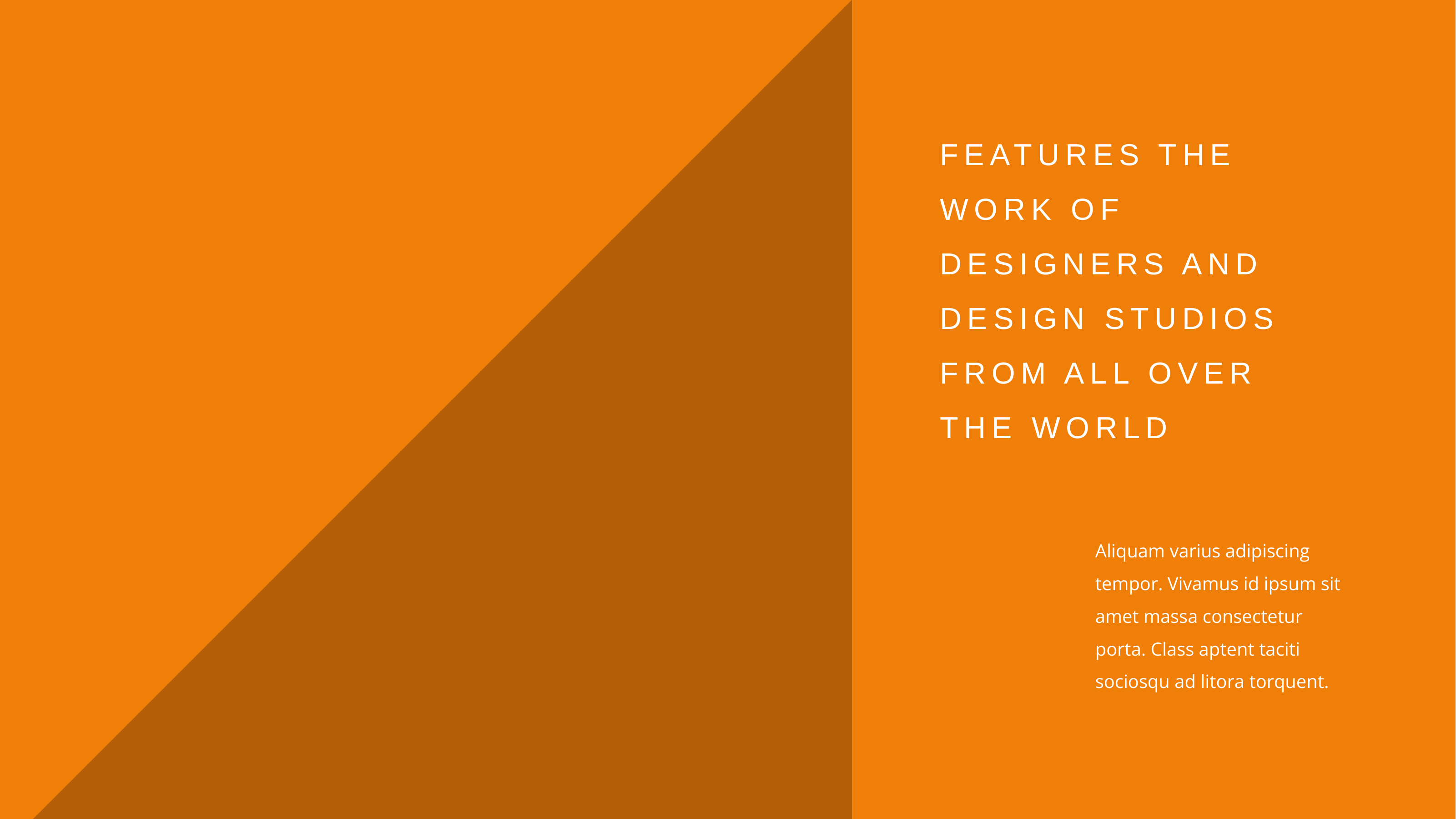

FEATURES THE WORK OF DESIGNERS AND DESIGN STUDIOS FROM ALL OVER THE WORLD
Aliquam varius adipiscing tempor. Vivamus id ipsum sit amet massa consectetur porta. Class aptent taciti sociosqu ad litora torquent.